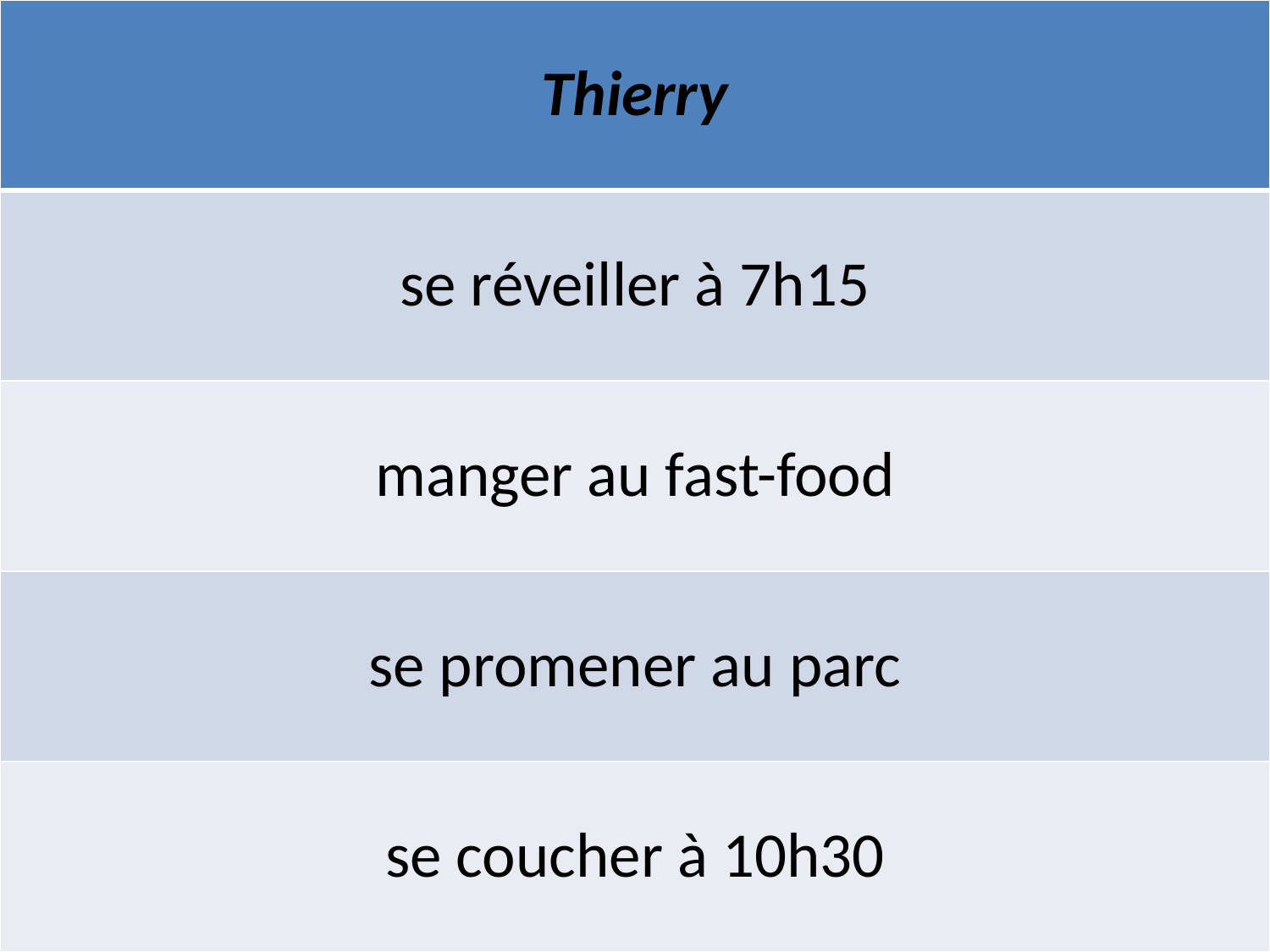

| Thierry |
| --- |
| se réveiller à 7h15 |
| manger au fast-food |
| se promener au parc |
| se coucher à 10h30 |